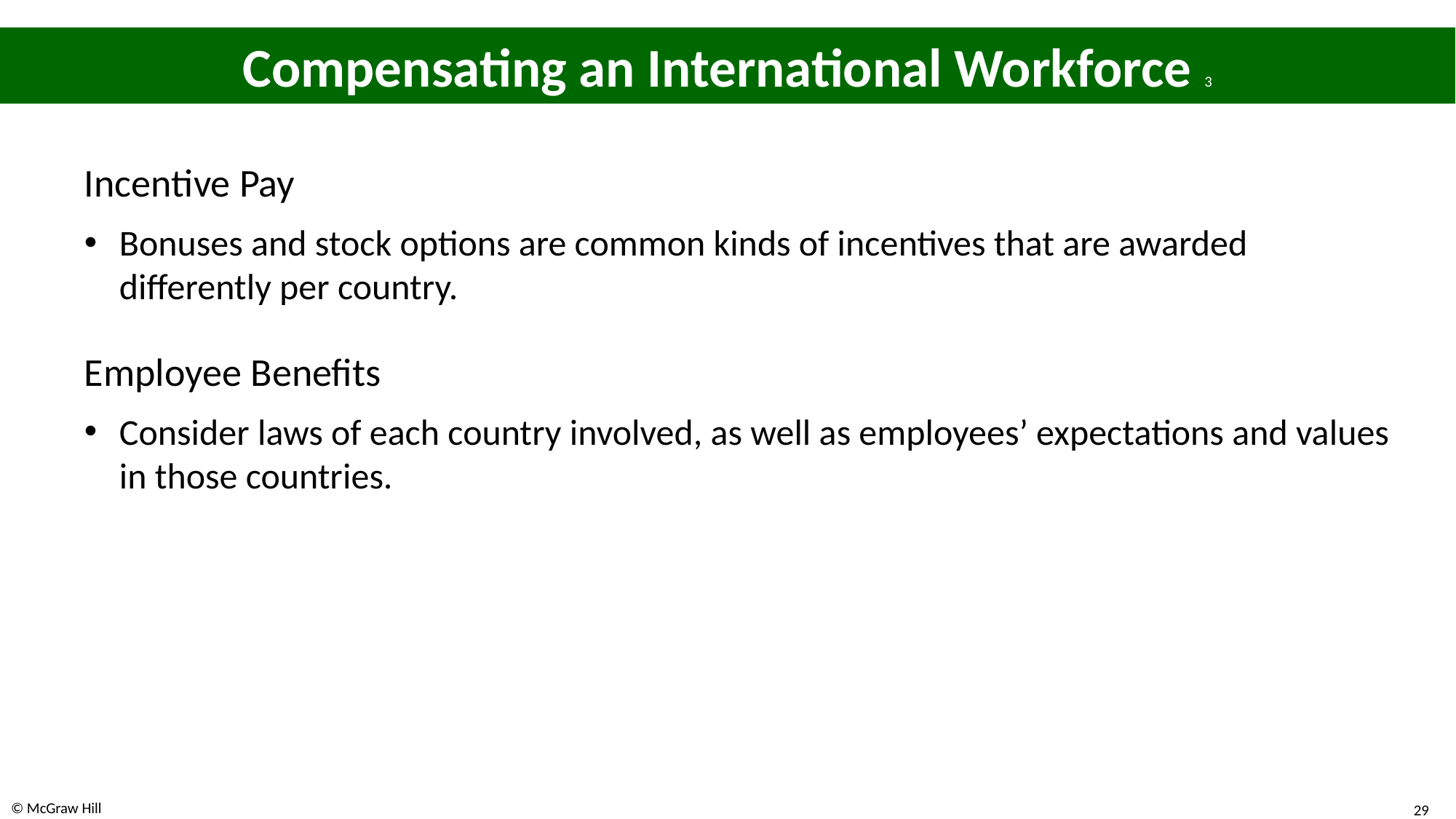

# Compensating an International Workforce 3
Incentive Pay
Bonuses and stock options are common kinds of incentives that are awarded differently per country.
Employee Benefits
Consider laws of each country involved, as well as employees’ expectations and values in those countries.